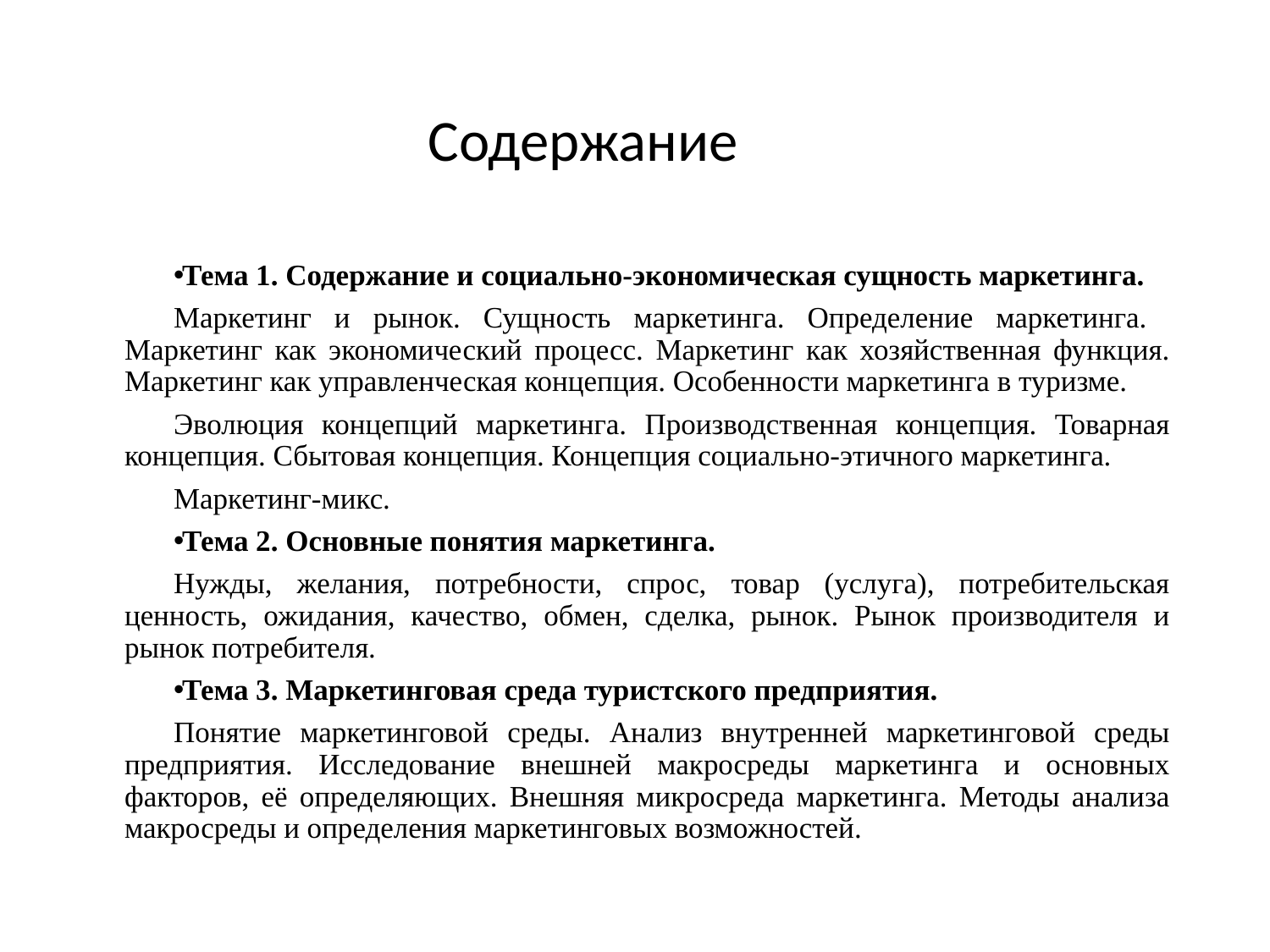

# Содержание
Тема 1. Содержание и социально-экономическая сущность маркетинга.
Маркетинг и рынок. Сущность маркетинга. Определение маркетинга.  Маркетинг как экономический процесс. Маркетинг как хозяйственная функция. Маркетинг как управленческая концепция. Особенности маркетинга в туризме.
Эволюция концепций маркетинга. Производственная концепция. Товарная концепция. Сбытовая концепция. Концепция социально-этичного маркетинга.
Маркетинг-микс.
Тема 2. Основные понятия маркетинга.
Нужды, желания, потребности, спрос, товар (услуга), потребительская ценность, ожидания, качество, обмен, сделка, рынок. Рынок производителя и рынок потребителя.
Тема 3. Маркетинговая среда туристского предприятия.
Понятие маркетинговой среды. Анализ внутренней маркетинговой среды предприятия. Исследование внешней макросреды маркетинга и основных факторов, её определяющих. Внешняя микросреда маркетинга. Методы анализа макросреды и определения маркетинговых возможностей.